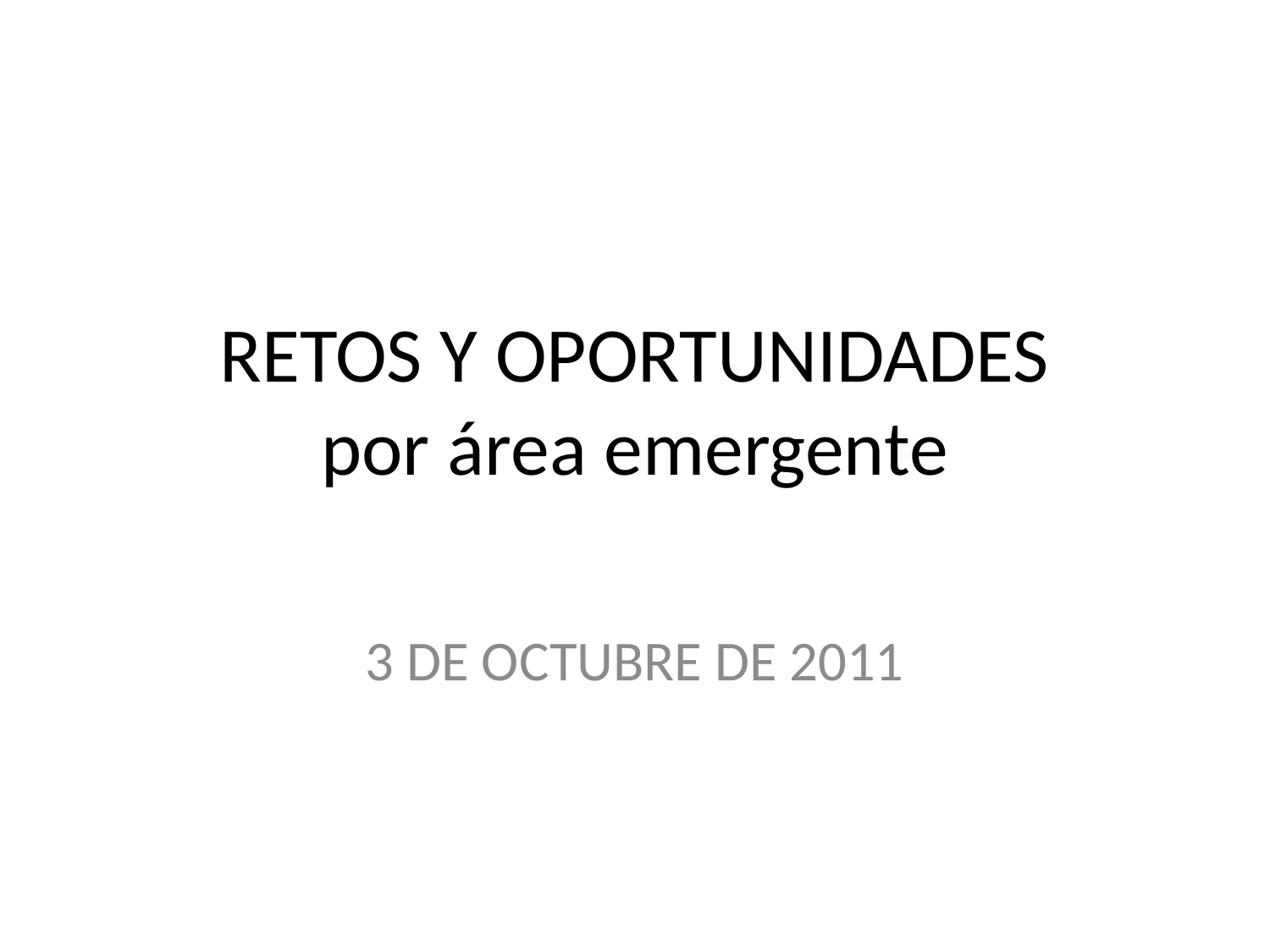

# RETOS Y OPORTUNIDADES por área emergente

3 DE OCTUBRE DE 2011